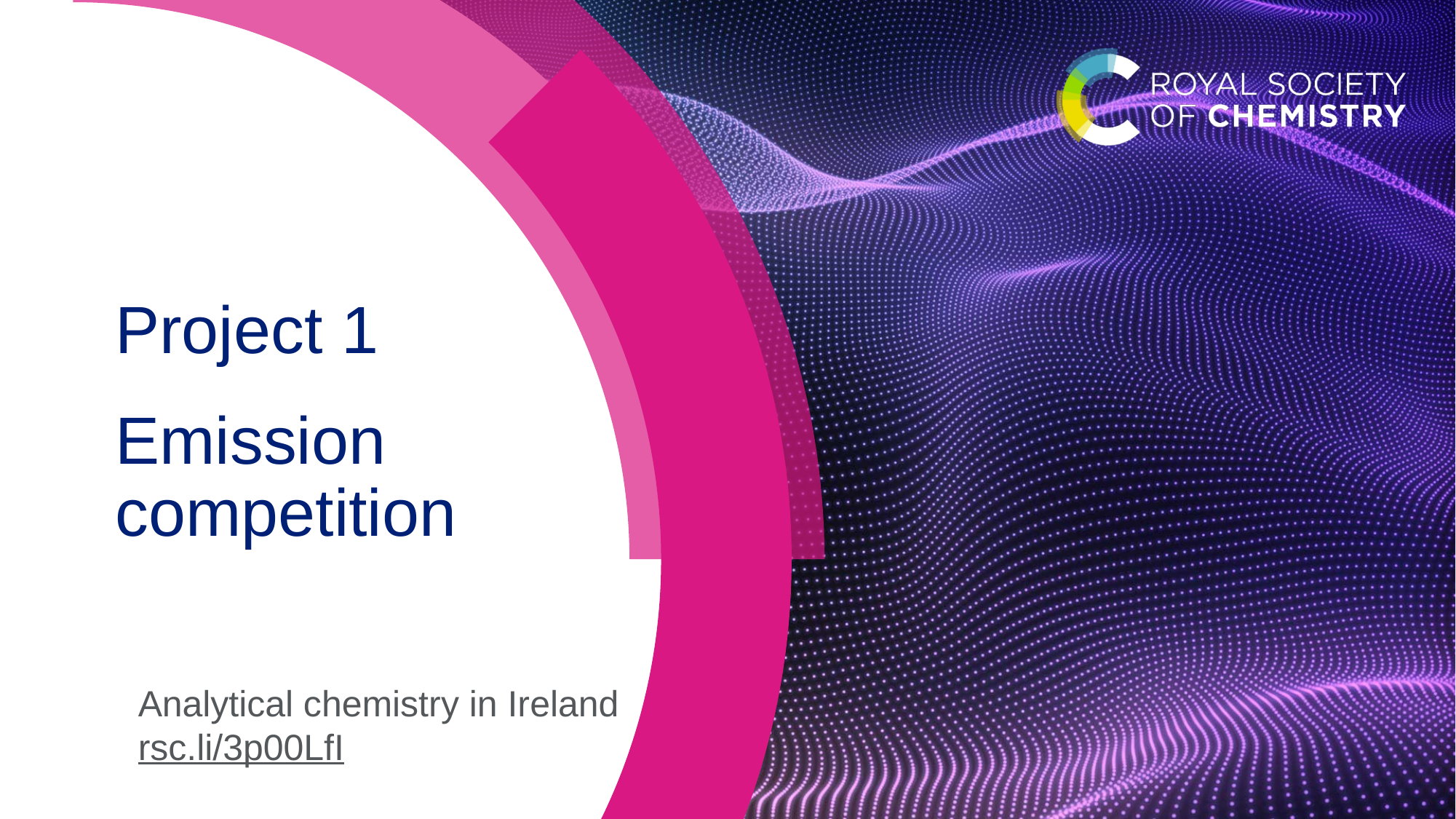

# Project 1 Emission competition
Analytical chemistry in Ireland
rsc.li/3p00LfI